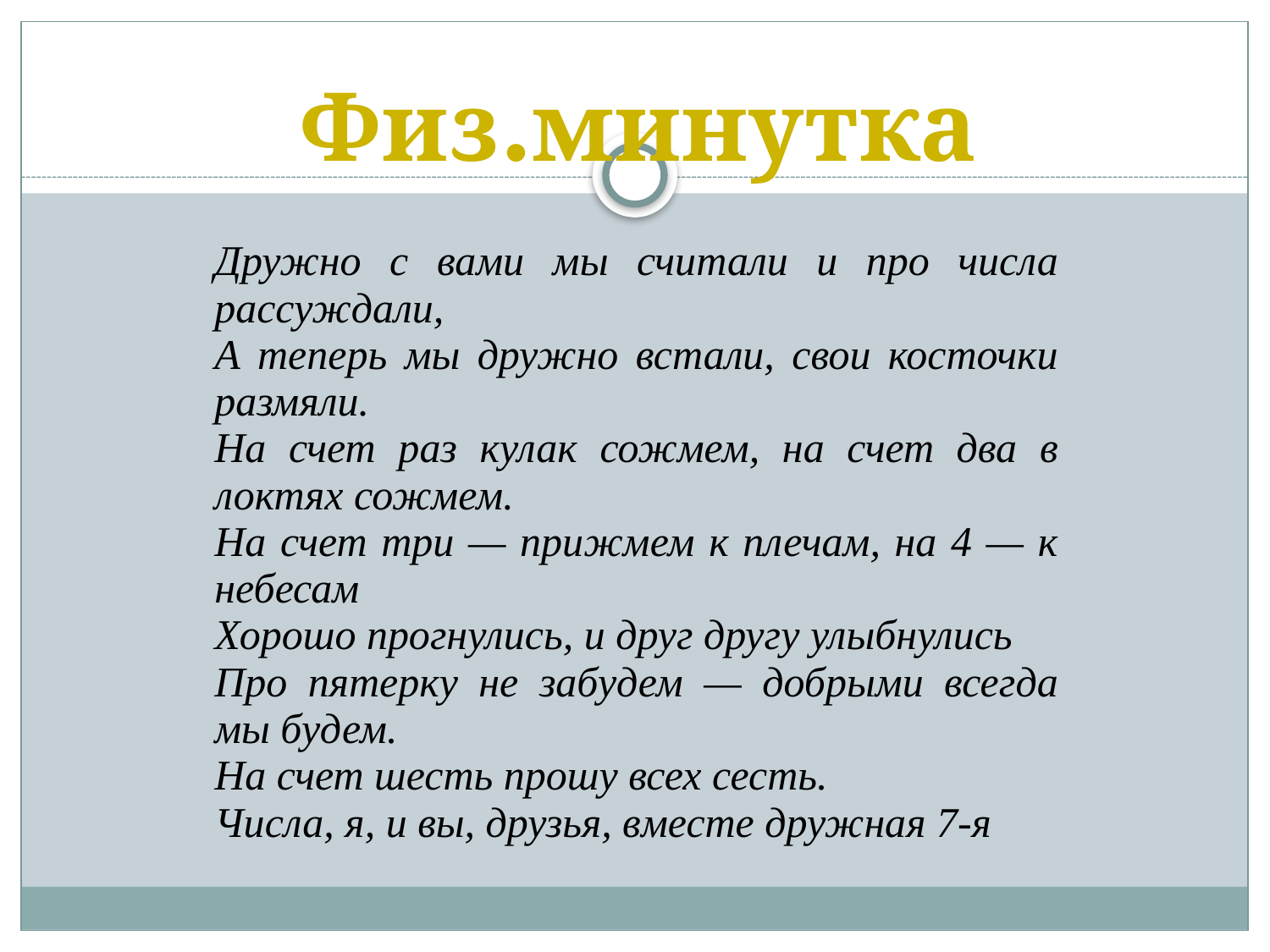

Физ.минутка
| Дружно с вами мы считали и про числа рассуждали, А теперь мы дружно встали, свои косточки размяли. На счет раз кулак сожмем, на счет два в локтях сожмем. На счет три — прижмем к плечам, на 4 — к небесам Хорошо прогнулись, и друг другу улыбнулись Про пятерку не забудем — добрыми всегда мы будем. На счет шесть прошу всех сесть. Числа, я, и вы, друзья, вместе дружная 7-я |
| --- |